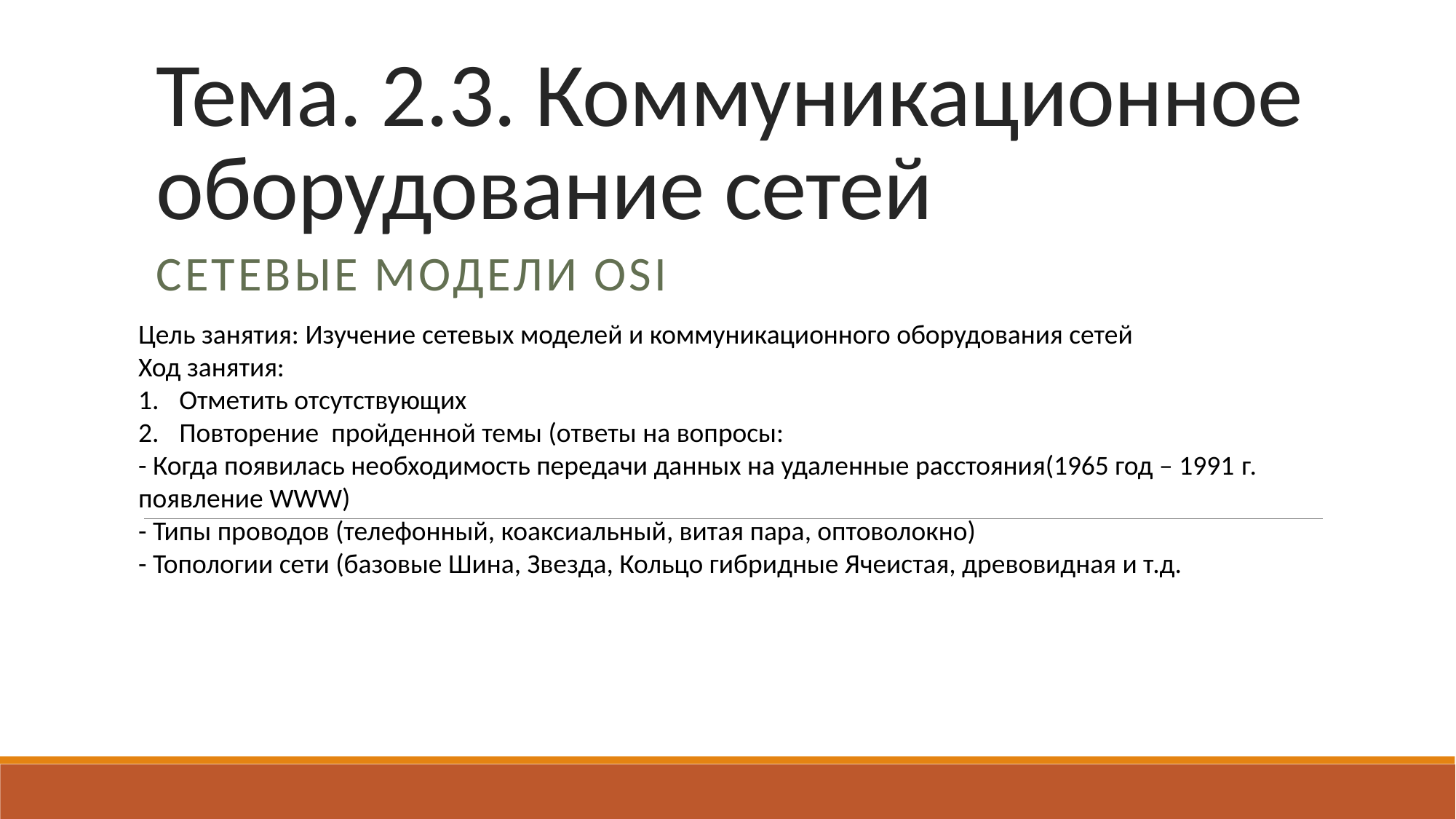

# Тема. 2.3. Коммуникационное оборудование сетей
Сетевые модели OSI

Цель занятия: Изучение сетевых моделей и коммуникационного оборудования сетей
Ход занятия:
Отметить отсутствующих
Повторение  пройденной темы (ответы на вопросы:
- Когда появилась необходимость передачи данных на удаленные расстояния(1965 год – 1991 г. появление WWW)
- Типы проводов (телефонный, коаксиальный, витая пара, оптоволокно)
- Топологии сети (базовые Шина, Звезда, Кольцо гибридные Ячеистая, древовидная и т.д.